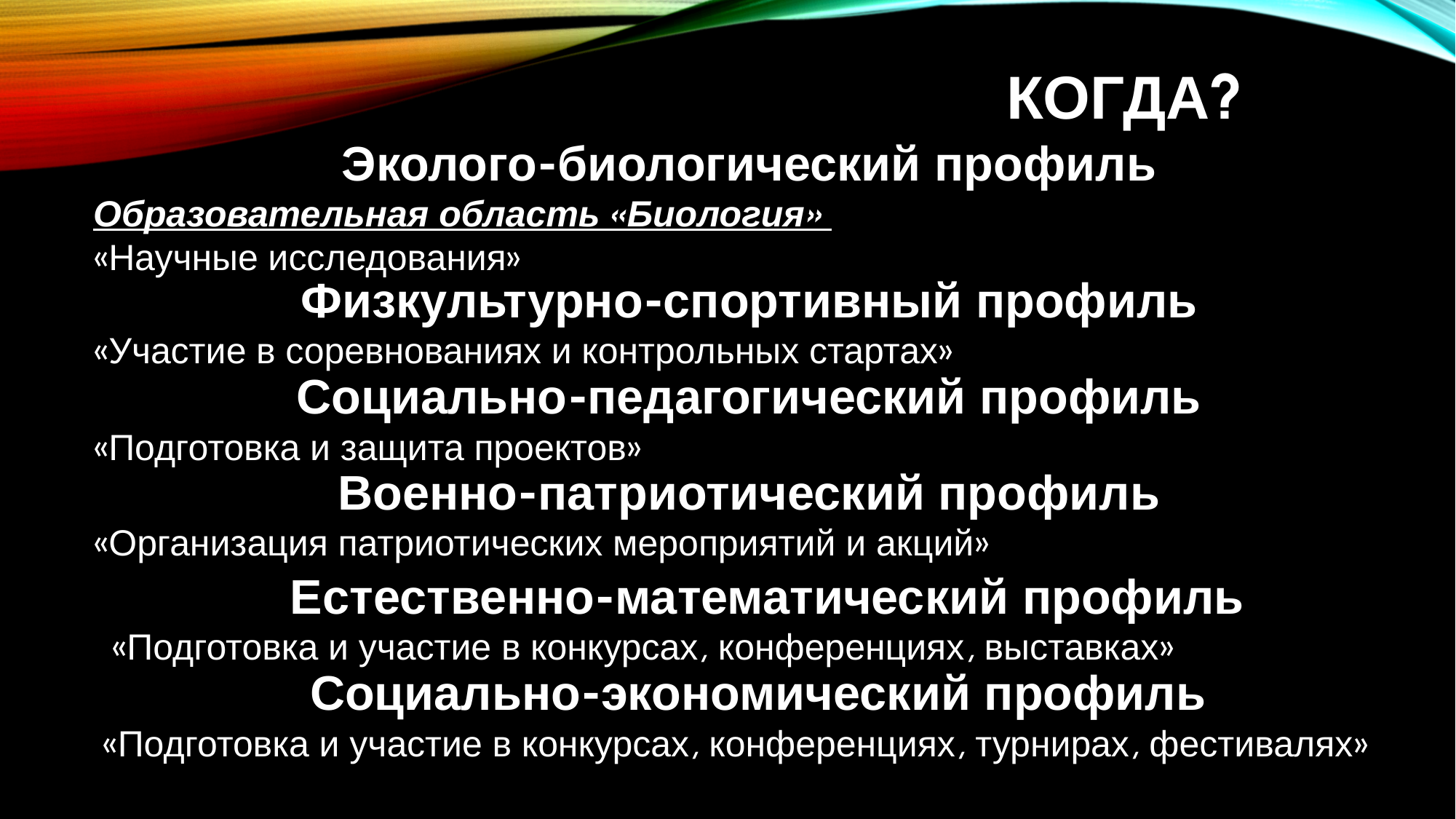

# когда?
Эколого-биологический профиль
Образовательная область «Биология»
«Научные исследования»

Физкультурно-спортивный профиль
«Участие в соревнованиях и контрольных стартах»

Социально-педагогический профиль
«Подготовка и защита проектов»

Военно-патриотический профиль
«Организация патриотических мероприятий и акций»

Естественно-математический профиль
«Подготовка и участие в конкурсах, конференциях, выставках»

Социально-экономический профиль
«Подготовка и участие в конкурсах, конференциях, турнирах, фестивалях»